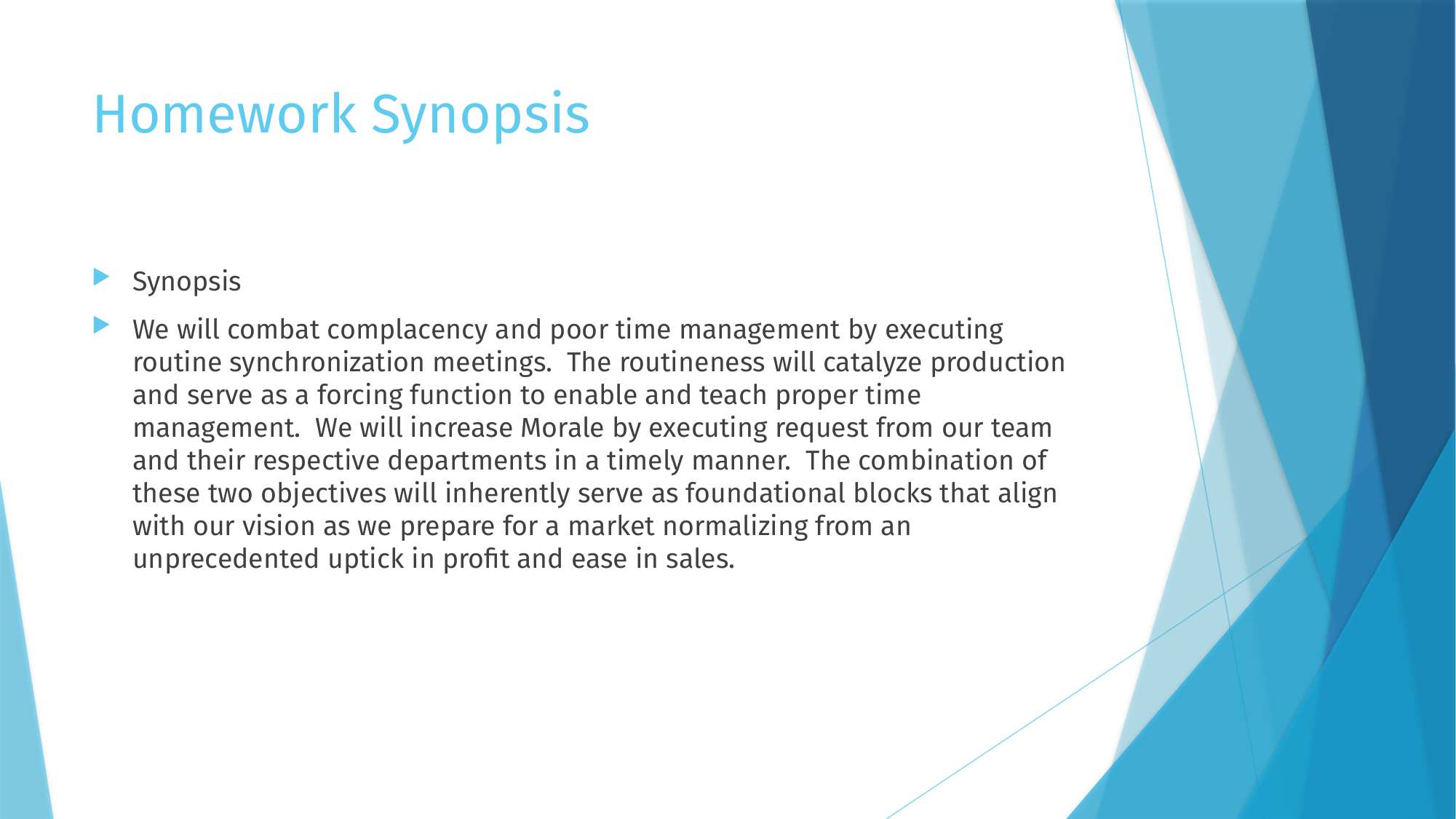

# Homework Synopsis
Synopsis
We will combat complacency and poor time management by executing routine synchronization meetings.  The routineness will catalyze production and serve as a forcing function to enable and teach proper time management.  We will increase Morale by executing request from our team and their respective departments in a timely manner.  The combination of these two objectives will inherently serve as foundational blocks that align with our vision as we prepare for a market normalizing from an unprecedented uptick in profit and ease in sales.